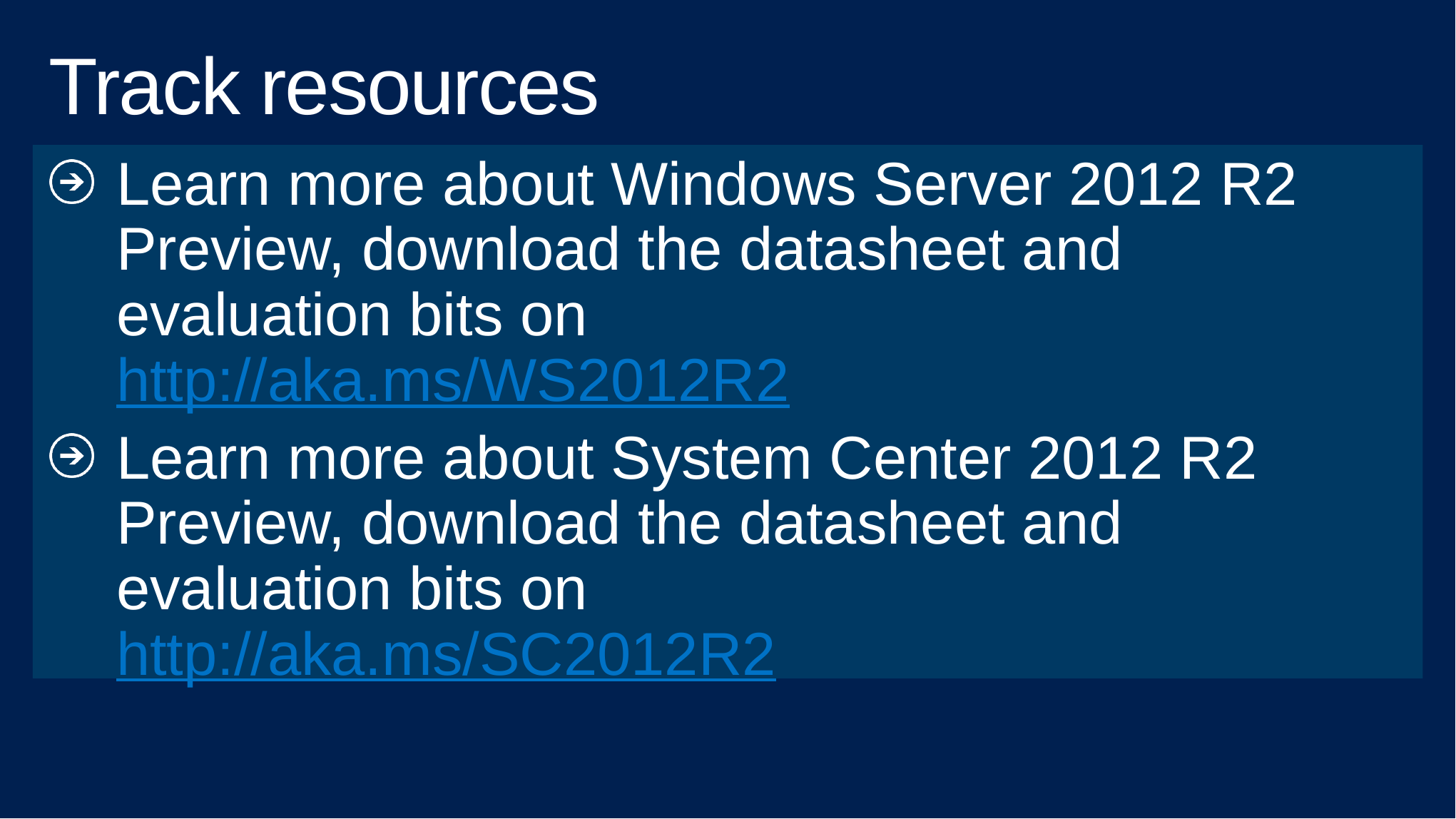

# Track resources
Learn more about Windows Server 2012 R2 Preview, download the datasheet and
evaluation bits on
http://aka.ms/WS2012R2
Learn more about System Center 2012 R2 Preview, download the datasheet and evaluation bits on
http://aka.ms/SC2012R2